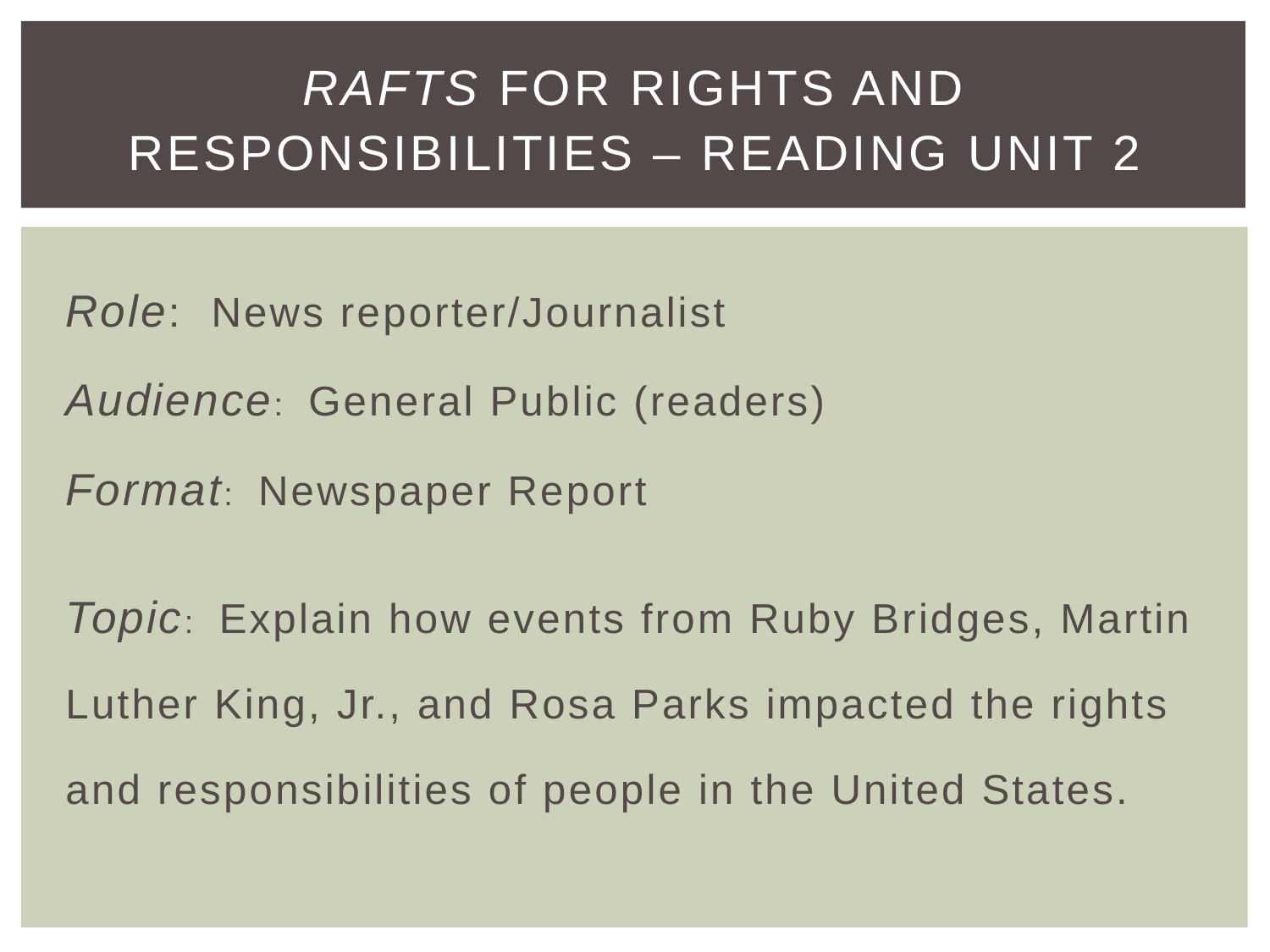

# Rafts for Rights and Responsibilities – Reading Unit 2

Role:  News reporter/Journalist

Audience:  General Public (readers)

Format:  Newspaper Report

Topic:  Explain how events from Ruby Bridges, Martin Luther King, Jr., and Rosa Parks impacted the rights and responsibilities of people in the United States.